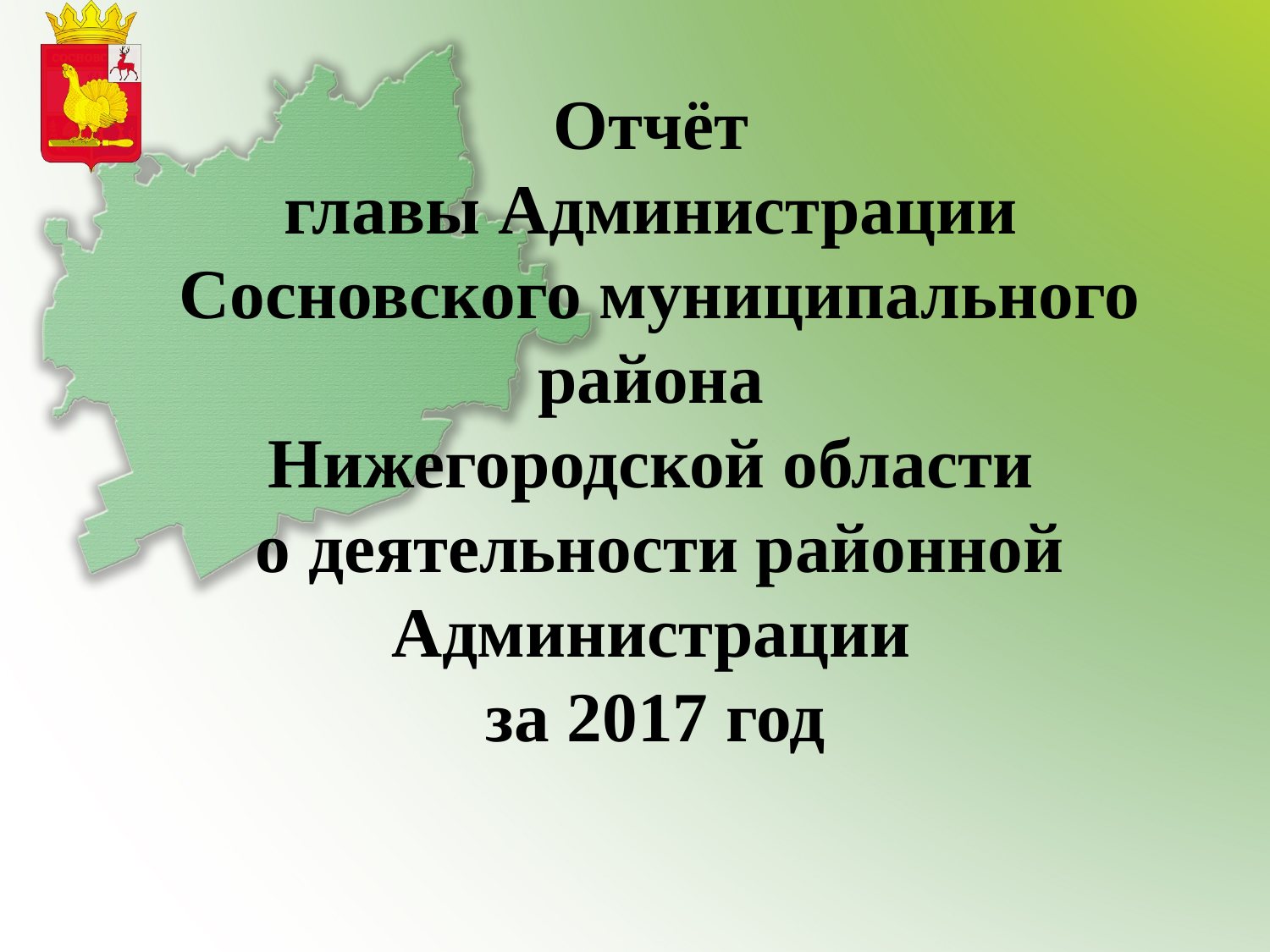

Отчёт
главы Администрации
Сосновского муниципального района
Нижегородской области
о деятельности районной Администрации
за 2017 год